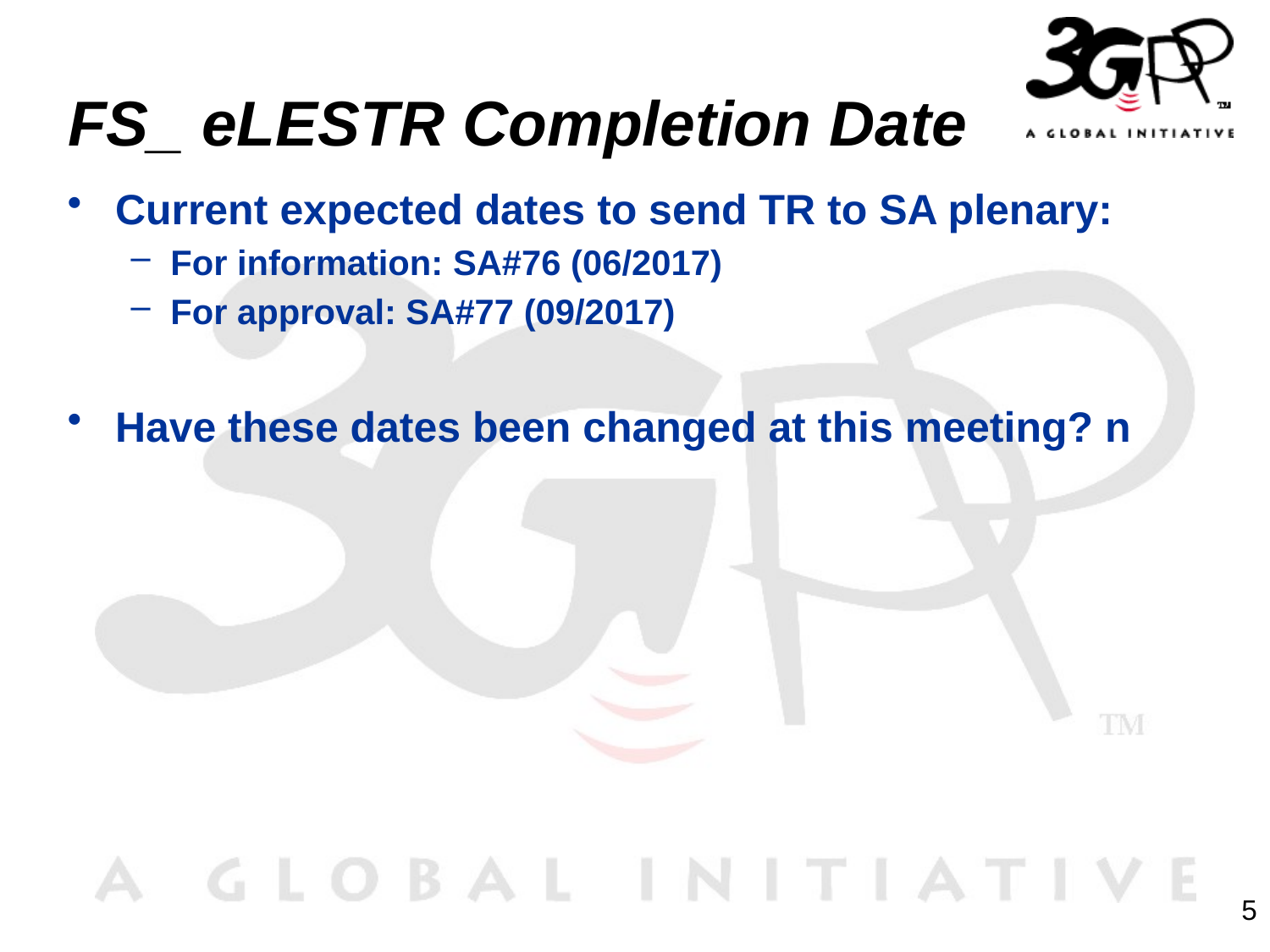

# FS_ eLESTR Completion Date
Current expected dates to send TR to SA plenary:
For information: SA#76 (06/2017)
For approval: SA#77 (09/2017)

Have these dates been changed at this meeting? n

5